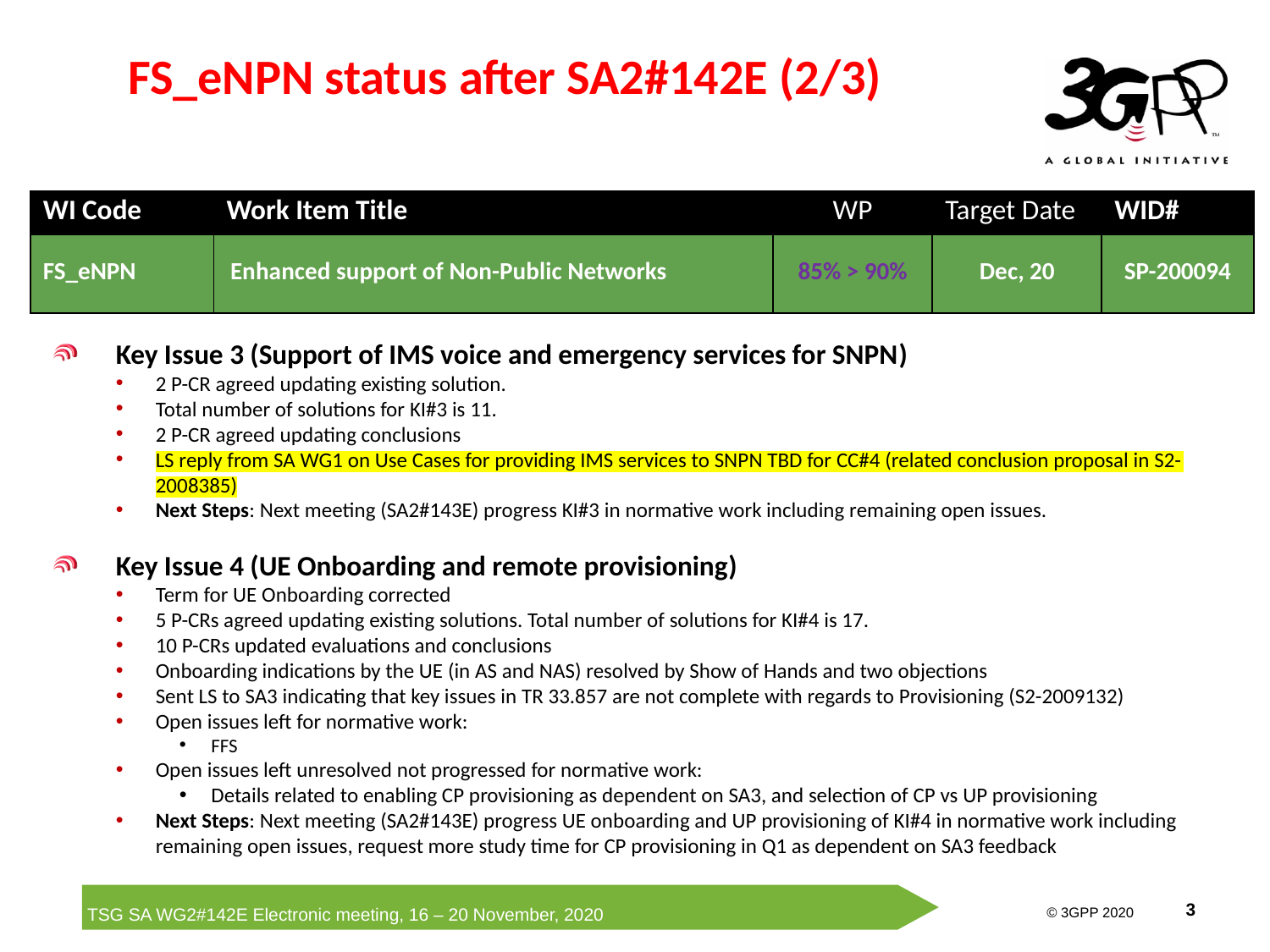

# FS_eNPN status after SA2#142E (2/3)
| WI Code | Work Item Title | WP | Target Date | WID# |
| --- | --- | --- | --- | --- |
| FS\_eNPN | Enhanced support of Non-Public Networks | 85% > 90% | Dec, 20 | SP-200094 |
Key Issue 3 (Support of IMS voice and emergency services for SNPN)
2 P-CR agreed updating existing solution.
Total number of solutions for KI#3 is 11.
2 P-CR agreed updating conclusions
LS reply from SA WG1 on Use Cases for providing IMS services to SNPN TBD for CC#4 (related conclusion proposal in S2-2008385)
Next Steps: Next meeting (SA2#143E) progress KI#3 in normative work including remaining open issues.

Key Issue 4 (UE Onboarding and remote provisioning)
Term for UE Onboarding corrected
5 P-CRs agreed updating existing solutions. Total number of solutions for KI#4 is 17.
10 P-CRs updated evaluations and conclusions
Onboarding indications by the UE (in AS and NAS) resolved by Show of Hands and two objections
Sent LS to SA3 indicating that key issues in TR 33.857 are not complete with regards to Provisioning (S2-2009132)
Open issues left for normative work:
FFS
Open issues left unresolved not progressed for normative work:
Details related to enabling CP provisioning as dependent on SA3, and selection of CP vs UP provisioning
Next Steps: Next meeting (SA2#143E) progress UE onboarding and UP provisioning of KI#4 in normative work including remaining open issues, request more study time for CP provisioning in Q1 as dependent on SA3 feedback